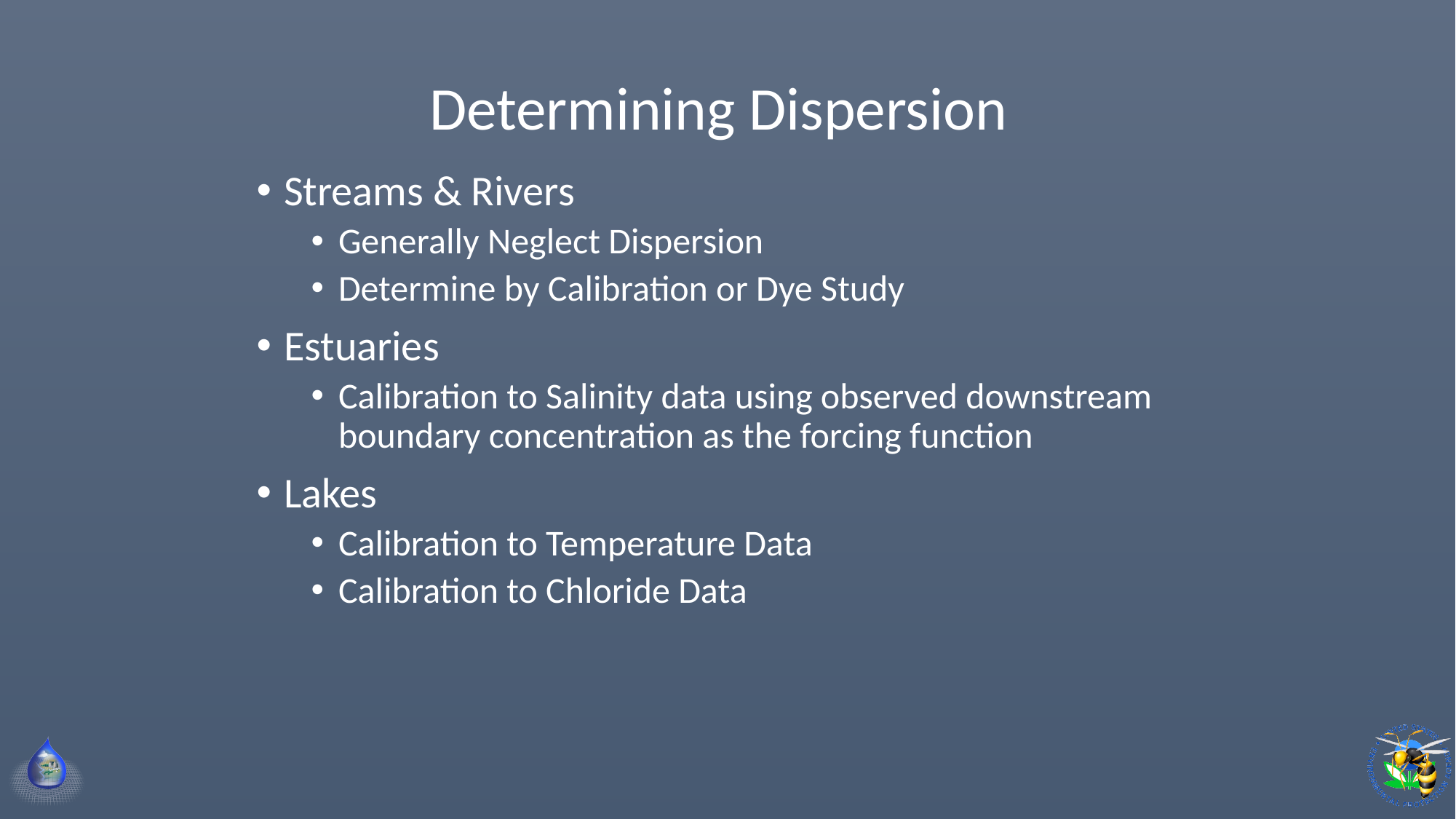

# Determining Dispersion
Streams & Rivers
Generally Neglect Dispersion
Determine by Calibration or Dye Study
Estuaries
Calibration to Salinity data using observed downstream boundary concentration as the forcing function
Lakes
Calibration to Temperature Data
Calibration to Chloride Data